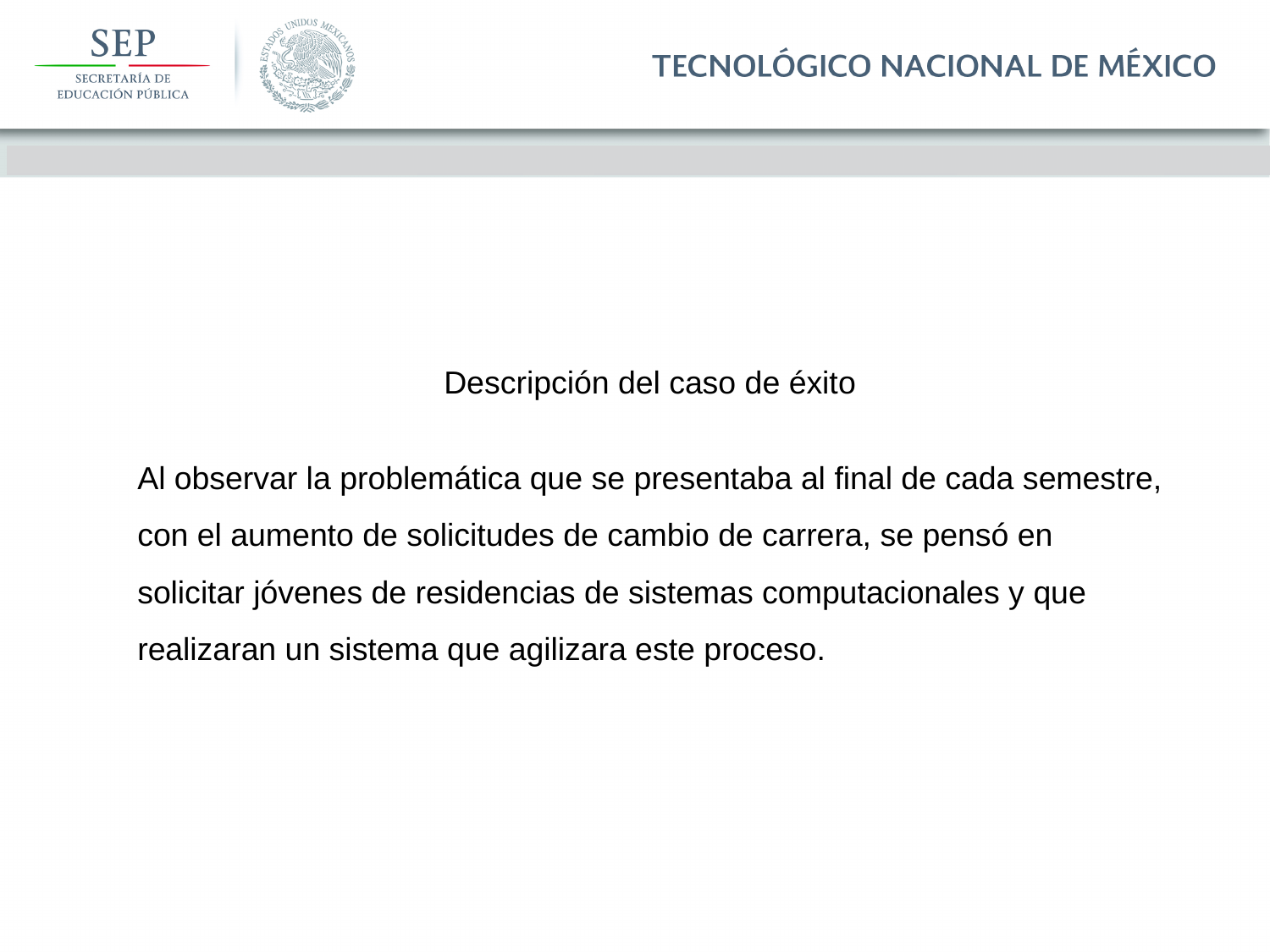

Descripción del caso de éxito

Al observar la problemática que se presentaba al final de cada semestre, con el aumento de solicitudes de cambio de carrera, se pensó en solicitar jóvenes de residencias de sistemas computacionales y que realizaran un sistema que agilizara este proceso.